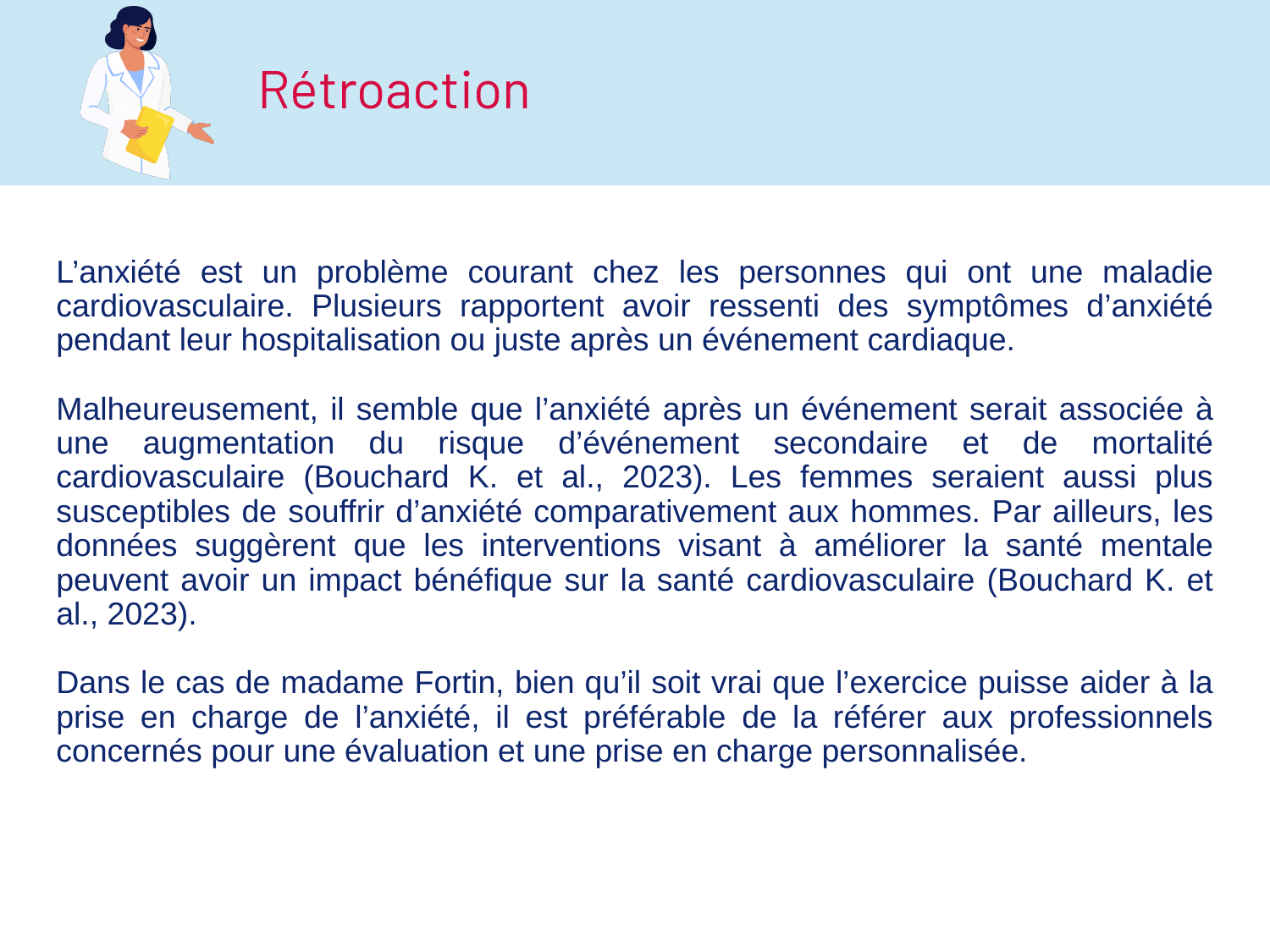

# Rétroaction
L’anxiété est un problème courant chez les personnes qui ont une maladie cardiovasculaire. Plusieurs rapportent avoir ressenti des symptômes d’anxiété pendant leur hospitalisation ou juste après un événement cardiaque.

Malheureusement, il semble que l’anxiété après un événement serait associée à une augmentation du risque d’événement secondaire et de mortalité cardiovasculaire (Bouchard K. et al., 2023). Les femmes seraient aussi plus susceptibles de souffrir d’anxiété comparativement aux hommes. Par ailleurs, les données suggèrent que les interventions visant à améliorer la santé mentale peuvent avoir un impact bénéfique sur la santé cardiovasculaire (Bouchard K. et al., 2023).

Dans le cas de madame Fortin, bien qu’il soit vrai que l’exercice puisse aider à la prise en charge de l’anxiété, il est préférable de la référer aux professionnels concernés pour une évaluation et une prise en charge personnalisée.